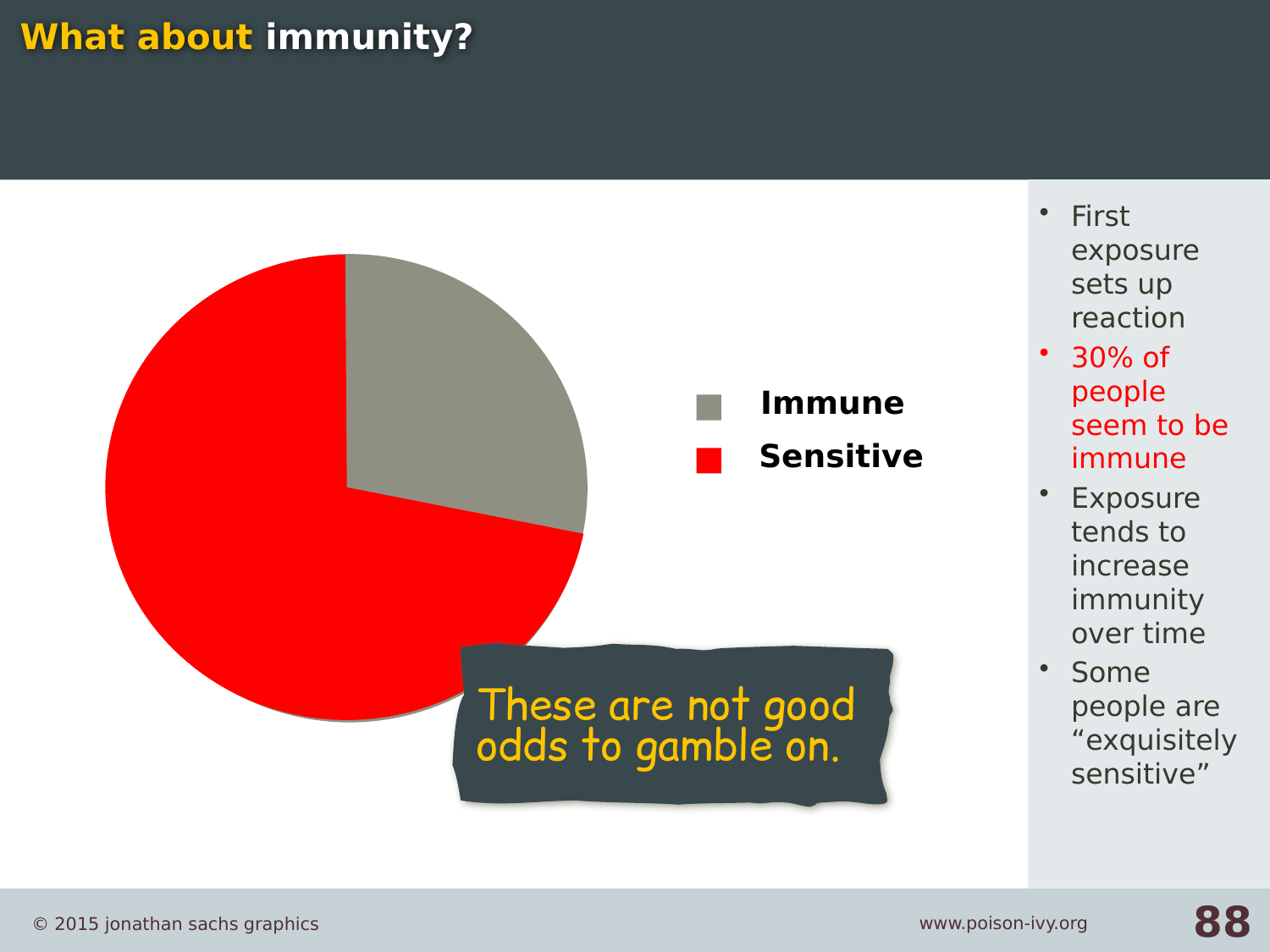

What about immunity?

First exposure sets up reaction
30% of people seem to be immune
Exposure tends to increase immunity over time
Some people are “exquisitely sensitive”

Immune

Sensitive

These are not good odds to gamble on.
88